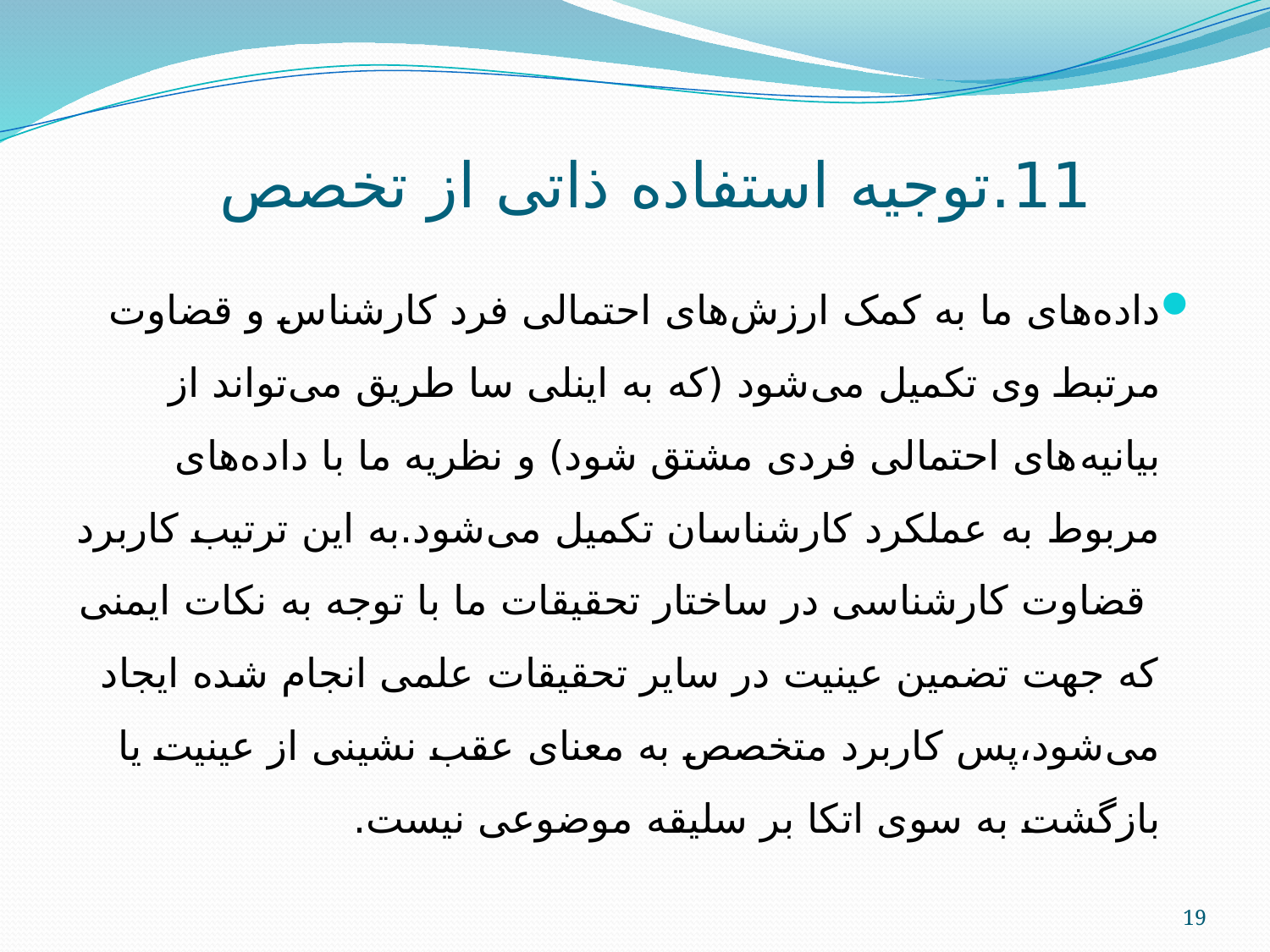

# 11.توجیه استفاده ذاتی از تخصص
داده‌های ما به کمک ارزش‌های احتمالی فرد کارشناس و قضاوت مرتبط وی تکمیل می‌شود (که به اینلی سا طریق می‌تواند از بیانیه‌های احتمالی فردی مشتق شود) و نظریه ما با داده‌های مربوط به عملکرد کارشناسان تکمیل می‌شود.به این ترتیب کاربرد  قضاوت کارشناسی در ساختار تحقیقات ما با توجه به نکات ایمنی که جهت تضمین عینیت در سایر تحقیقات علمی انجام شده ایجاد می‌شود،پس کاربرد متخصص به معنای عقب نشینی از عینیت یا  بازگشت به سوی اتکا بر سلیقه موضوعی نیست.
19